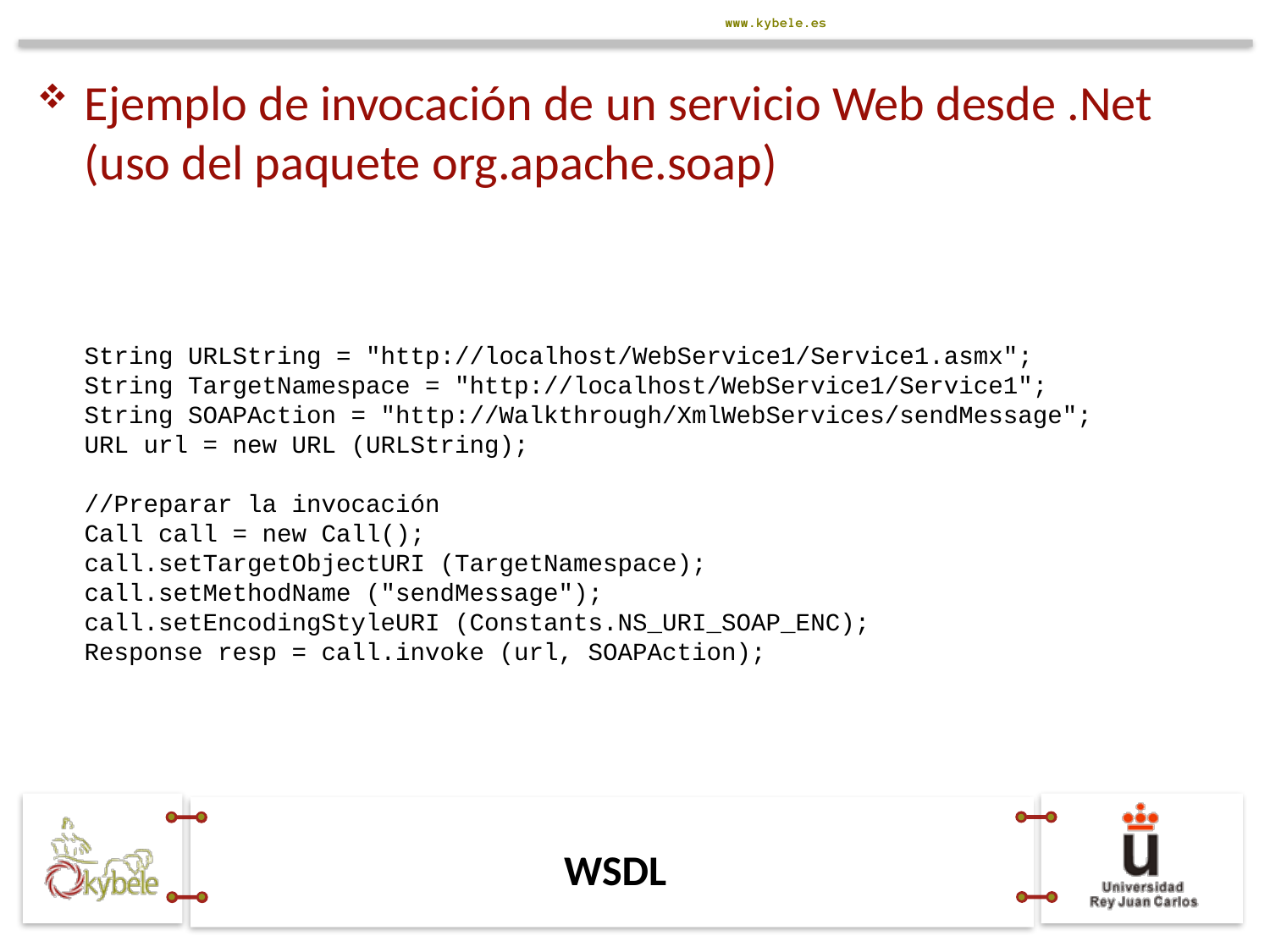

Ejemplo de invocación de un servicio Web desde .Net
(uso del paquete org.apache.soap)

String URLString = "http://localhost/WebService1/Service1.asmx";
String TargetNamespace = "http://localhost/WebService1/Service1";
String SOAPAction = "http://Walkthrough/XmlWebServices/sendMessage";
URL url = new URL (URLString);

//Preparar la invocación
Call call = new Call();
call.setTargetObjectURI (TargetNamespace);
call.setMethodName ("sendMessage");
call.setEncodingStyleURI (Constants.NS_URI_SOAP_ENC);
Response resp = call.invoke (url, SOAPAction);
# WSDL